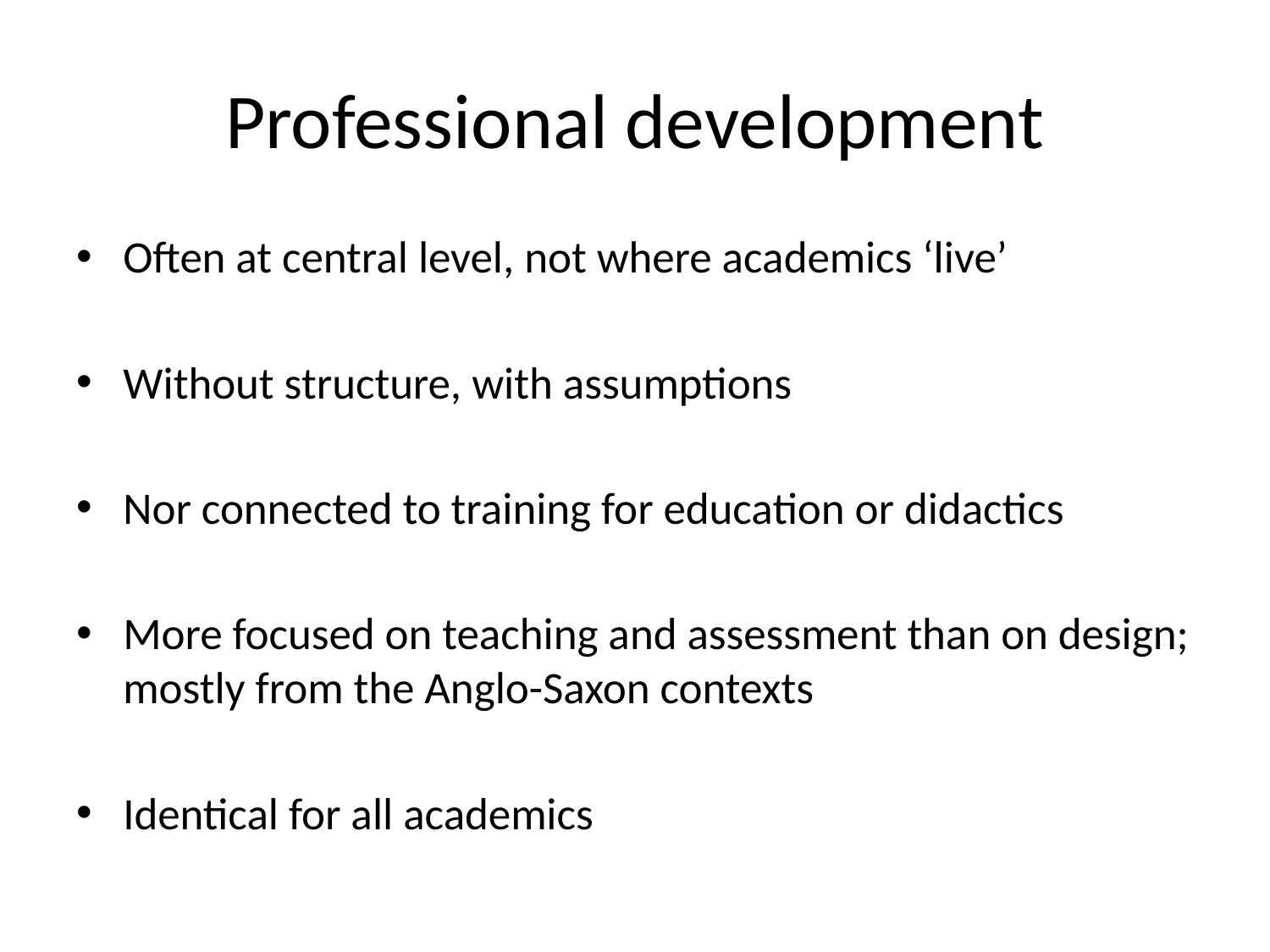

# Professional development
Often at central level, not where academics ‘live’

Without structure, with assumptions

Nor connected to training for education or didactics

More focused on teaching and assessment than on design; mostly from the Anglo-Saxon contexts

Identical for all academics